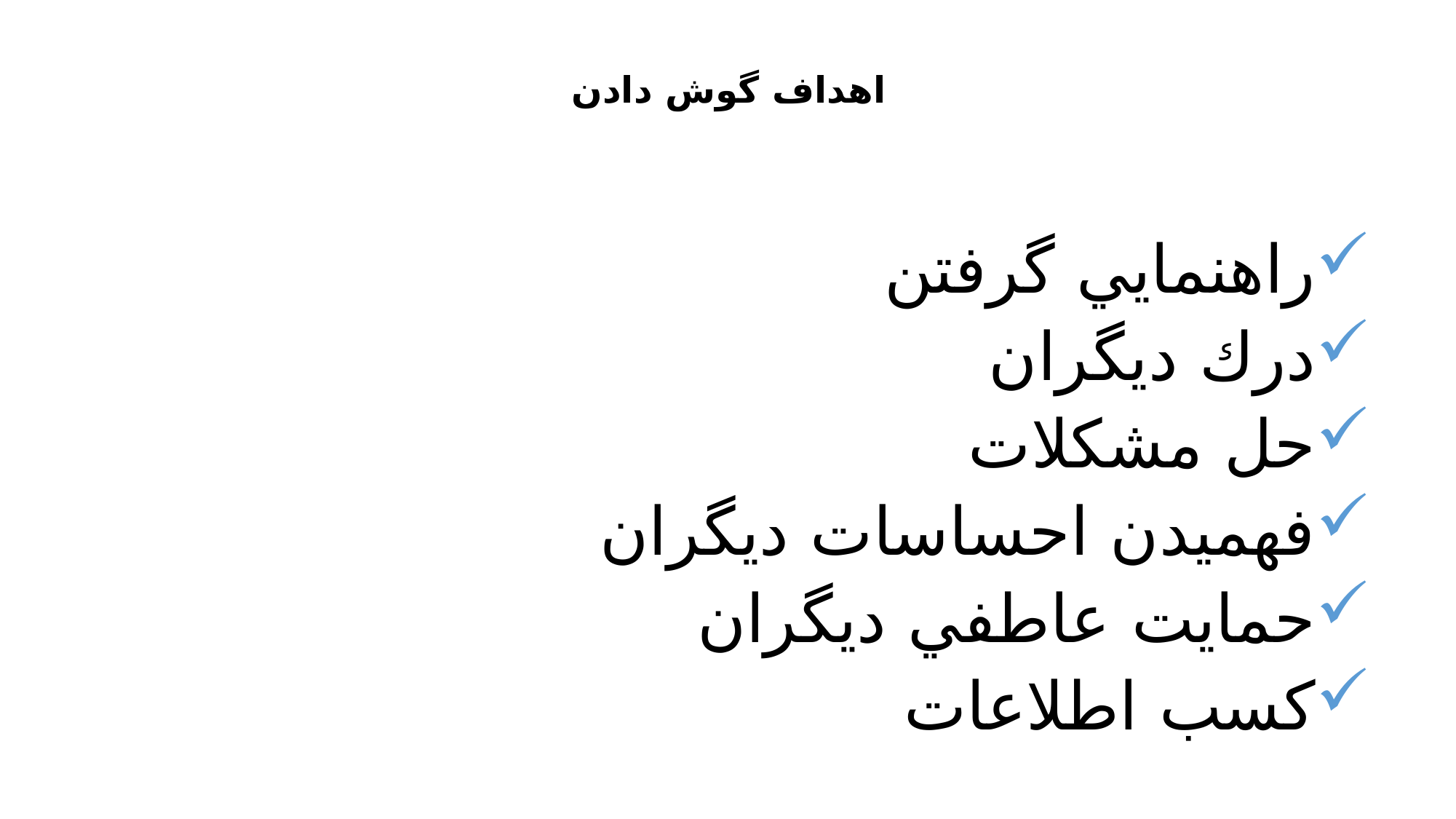

# اهداف گوش دادن
راهنمايي گرفتن
درك ديگران
حل مشكلات
فهميدن احساسات ديگران
حمايت عاطفي ديگران
كسب اطلاعات